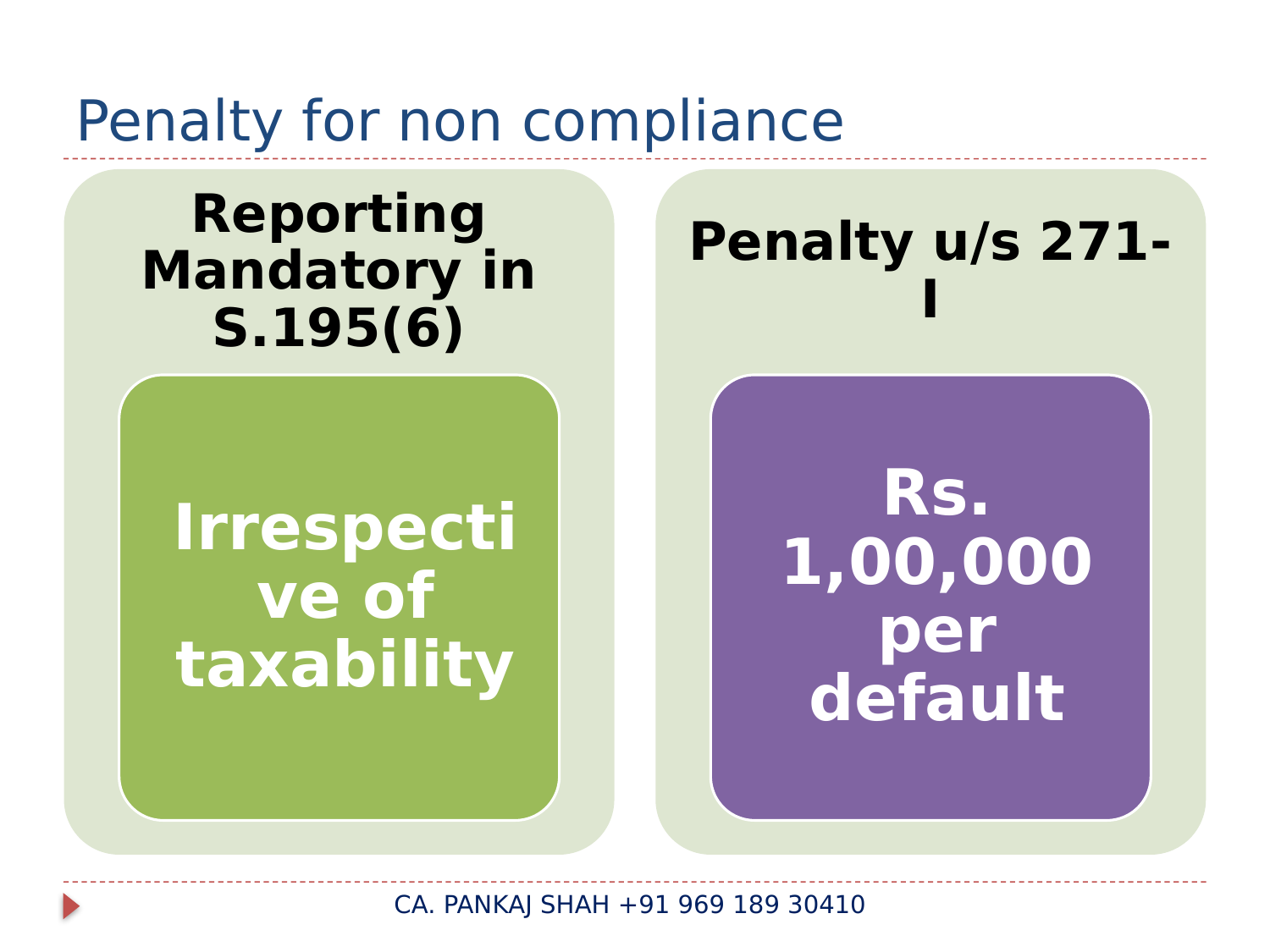

# Penalty for non compliance
Reporting Mandatory in S.195(6)
Irrespective of taxability
Penalty u/s 271-I
Rs. 1,00,000 per default
CA. PANKAJ SHAH +91 969 189 30410